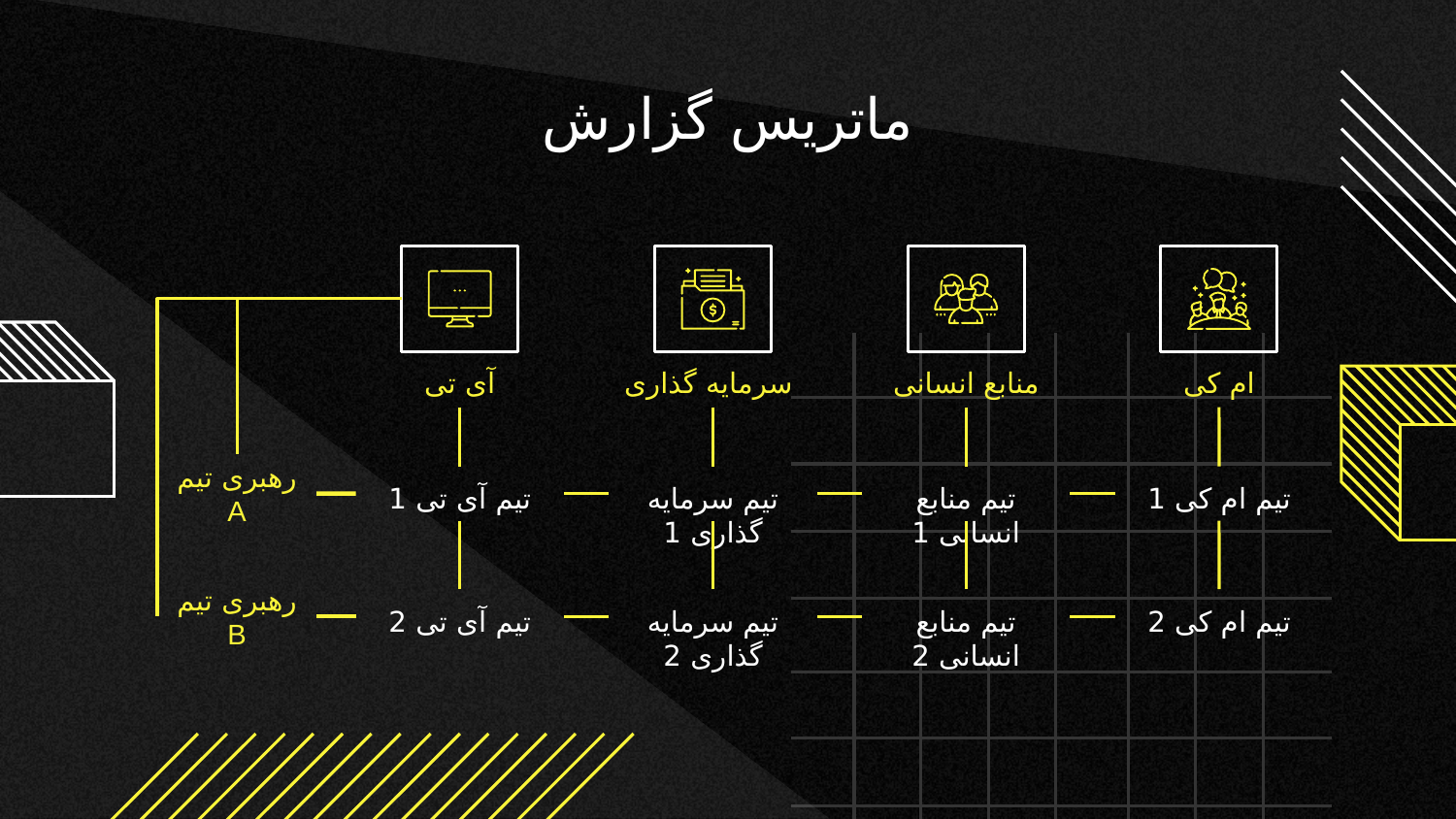

# ماتریس گزارش

آی تی
 سرمایه گذاری
منابع انسانی
ام کی
رهبری تیم A
تیم آی تی 1
تیم سرمایه گذاری 1
تیم منابع انسانی 1
تیم ام کی 1
رهبری تیم B
تیم آی تی 2
تیم سرمایه گذاری 2
تیم منابع انسانی 2
تیم ام کی 2